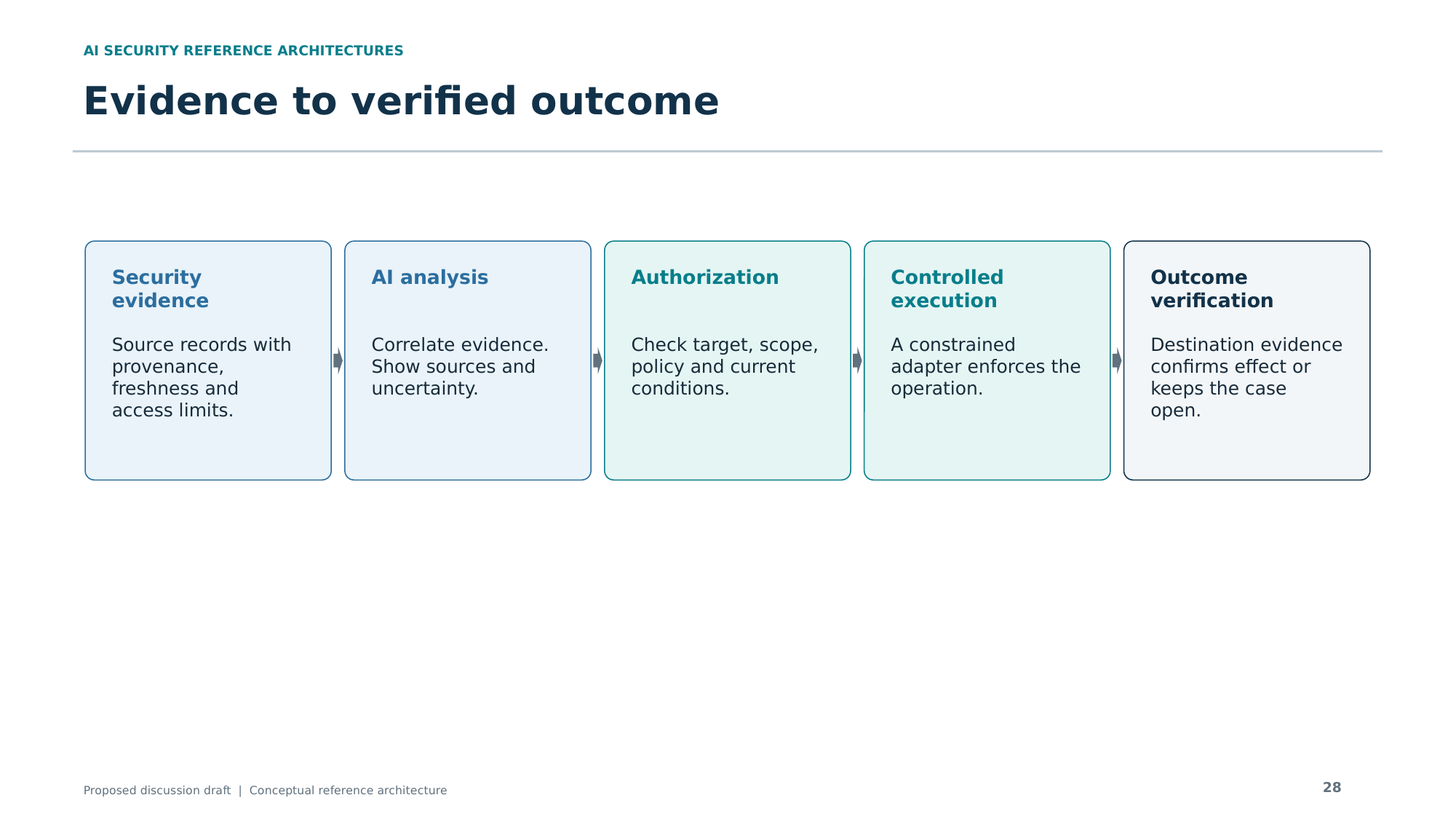

AI SECURITY REFERENCE ARCHITECTURES
Evidence to verified outcome

Security evidence
AI analysis
Authorization
Controlled execution
Outcome verification
Source records with provenance, freshness and access limits.
Correlate evidence. Show sources and uncertainty.
Check target, scope, policy and current conditions.
A constrained adapter enforces the operation.
Destination evidence confirms effect or keeps the case open.

28
Proposed discussion draft  |  Conceptual reference architecture